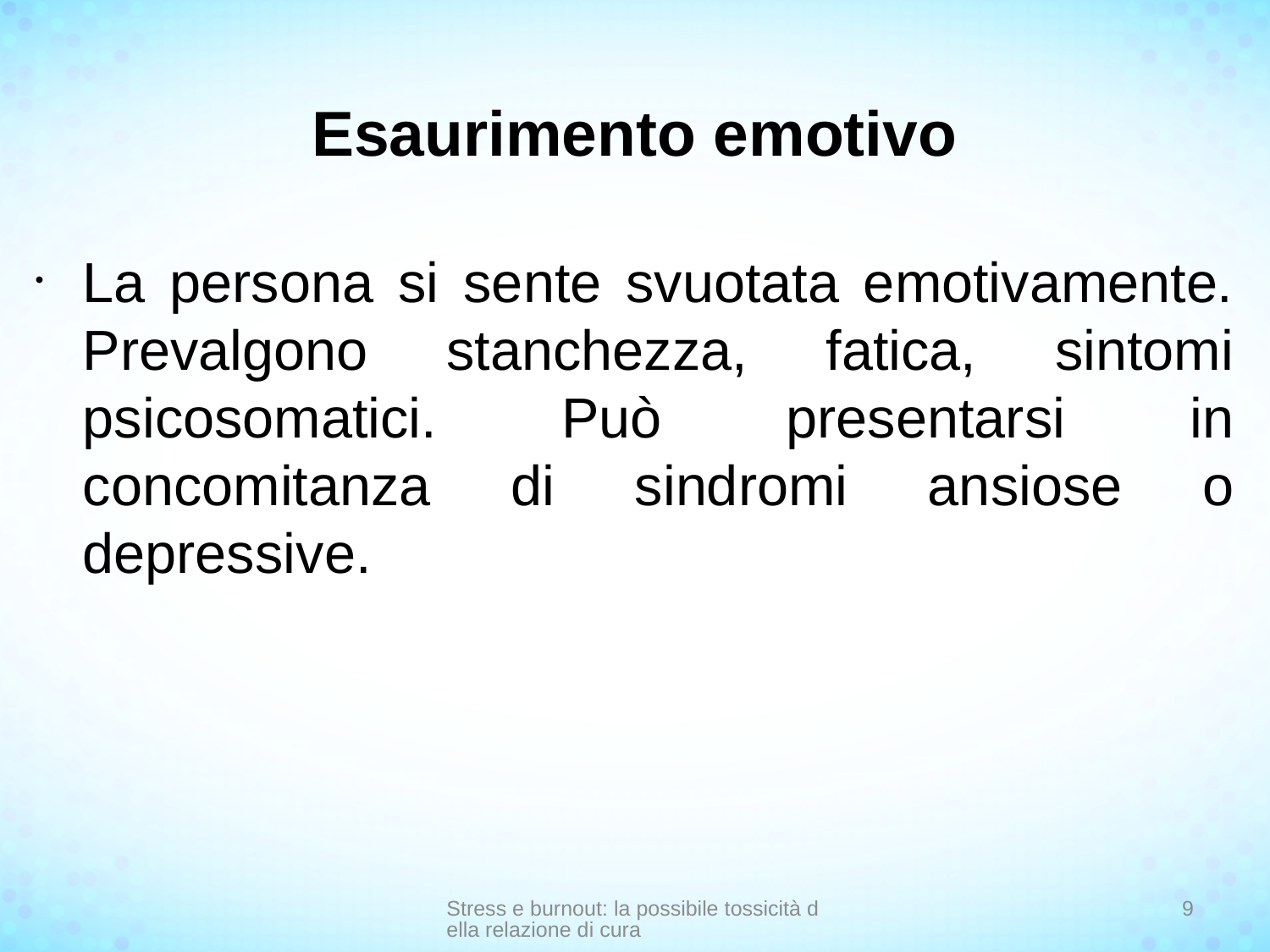

# Esaurimento emotivo
La persona si sente svuotata emotivamente. Prevalgono stanchezza, fatica, sintomi psicosomatici. Può presentarsi in concomitanza di sindromi ansiose o depressive.

Stress e burnout: la possibile tossicità della relazione di cura
9